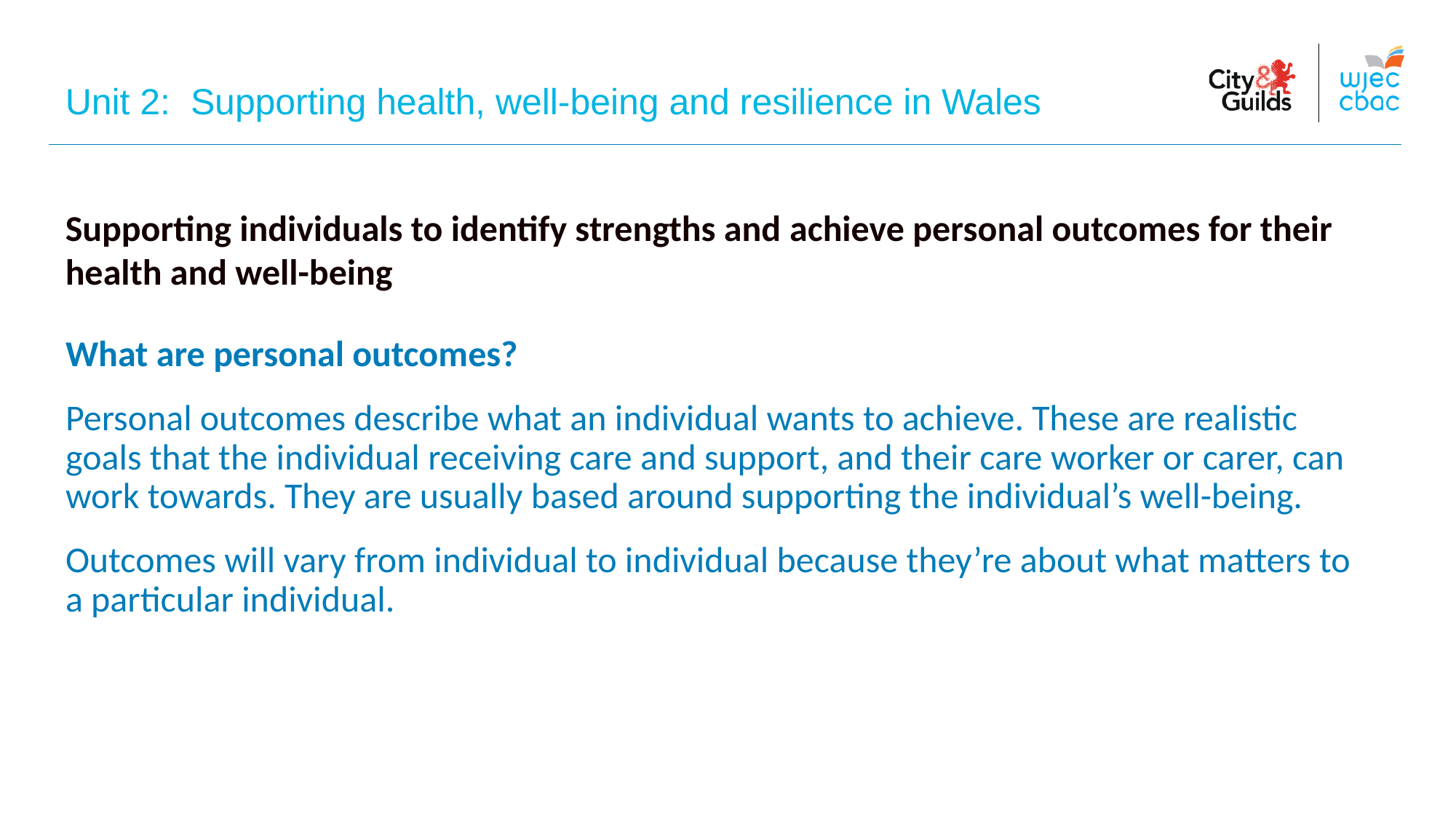

Unit 2:  Supporting health, well-being and resilience in Wales
Supporting individuals to identify strengths and achieve personal outcomes for their health and well-being
What are personal outcomes?
Personal outcomes describe what an individual wants to achieve. These are realistic goals that the individual receiving care and support, and their care worker or carer, can work towards. They are usually based around supporting the individual’s well-being.
Outcomes will vary from individual to individual because they’re about what matters to a particular individual.